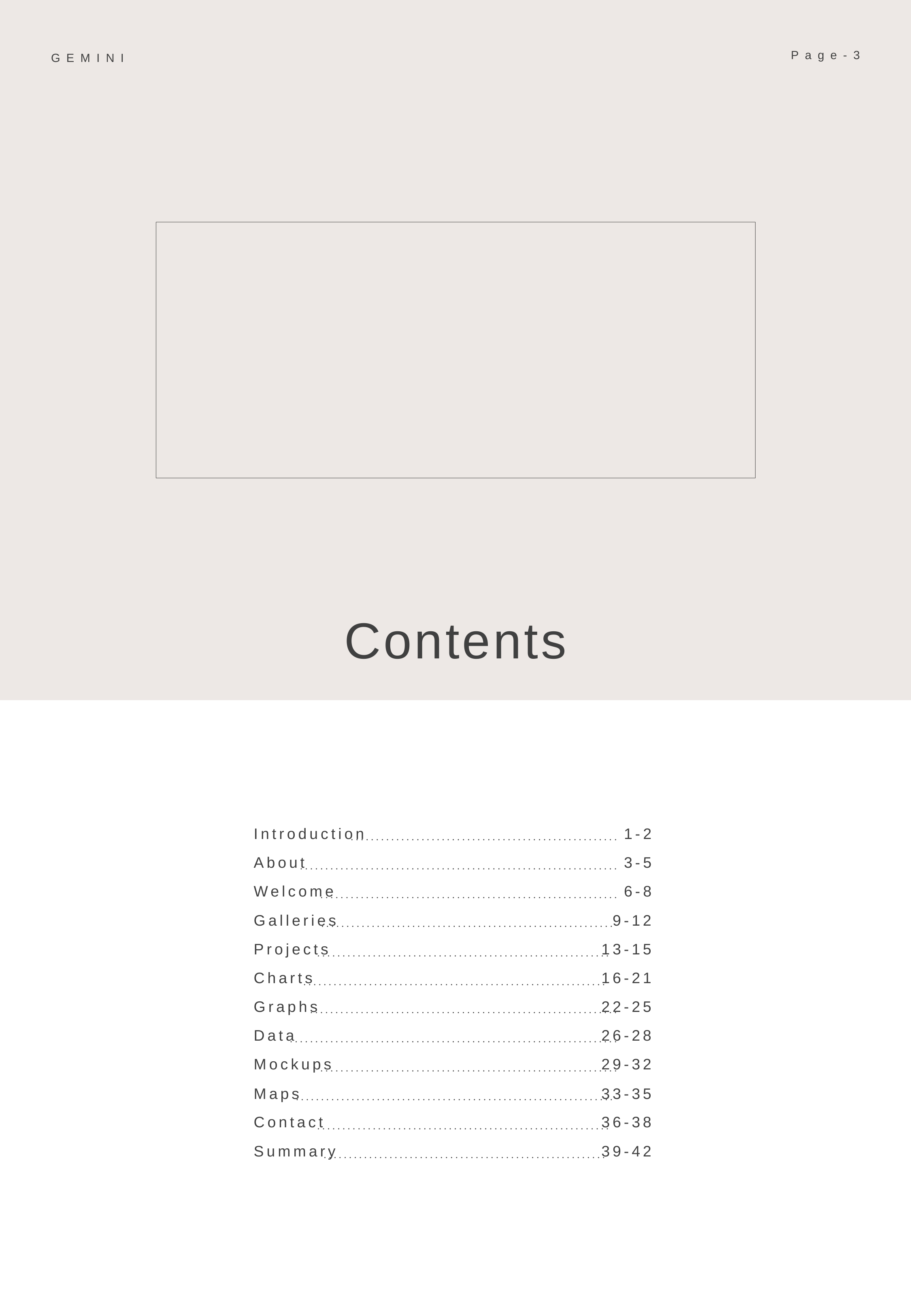

Page-3
GEMINI

Contents
Introduction
1-2
.....................................................
About
3-5
...............................................................
Welcome
6-8
...........................................................
Galleries
9-12
..........................................................
Projects
13-15
..........................................................
Charts
16-21
............................................................
Graphs
22-25
.............................................................
Data
26-28
.................................................................
Mockups
29-32
...........................................................
Maps
33-35
...............................................................
Contact
36-38
..........................................................
Summary
39-42
........................................................